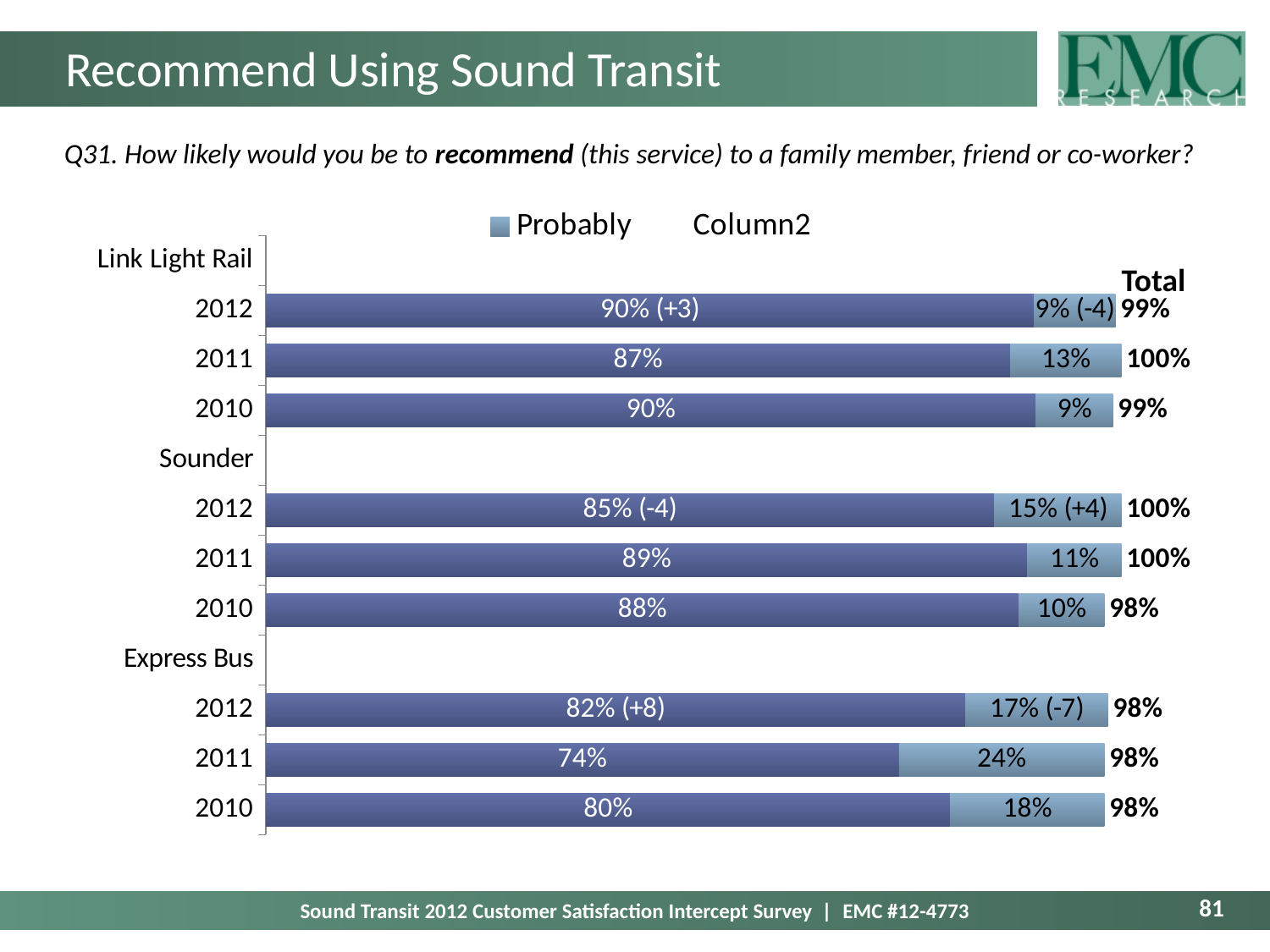

# Recommend Using Sound Transit
Q31. How likely would you be to recommend (this service) to a family member, friend or co-worker?

### Chart

| Category | Definitely | Probably | Column2 |
|---|---|---|---|
| Link Light Rail | None | None | None |
| 2012 | 0.8981753681722785 | 0.0947995969419616 | 0.9929749651142401 |
| 2011 | 0.8700000000000001 | 0.13 | 1.0 |
| 2010 | 0.9 | 0.09000000000000001 | 0.99 |
| Sounder | None | None | None |
| 2012 | 0.8513508316169701 | 0.14864916838302966 | 0.9999999999999997 |
| 2011 | 0.89 | 0.11 | 1.0 |
| 2010 | 0.88 | 0.1 | 0.98 |
| Express Bus | None | None | None |
| 2012 | 0.8177825688385694 | 0.1664869857659879 | 0.9842695546045572 |
| 2011 | 0.7400000000000001 | 0.24000000000000002 | 0.98 |
| 2010 | 0.8 | 0.18000000000000002 | 0.98 |
Total